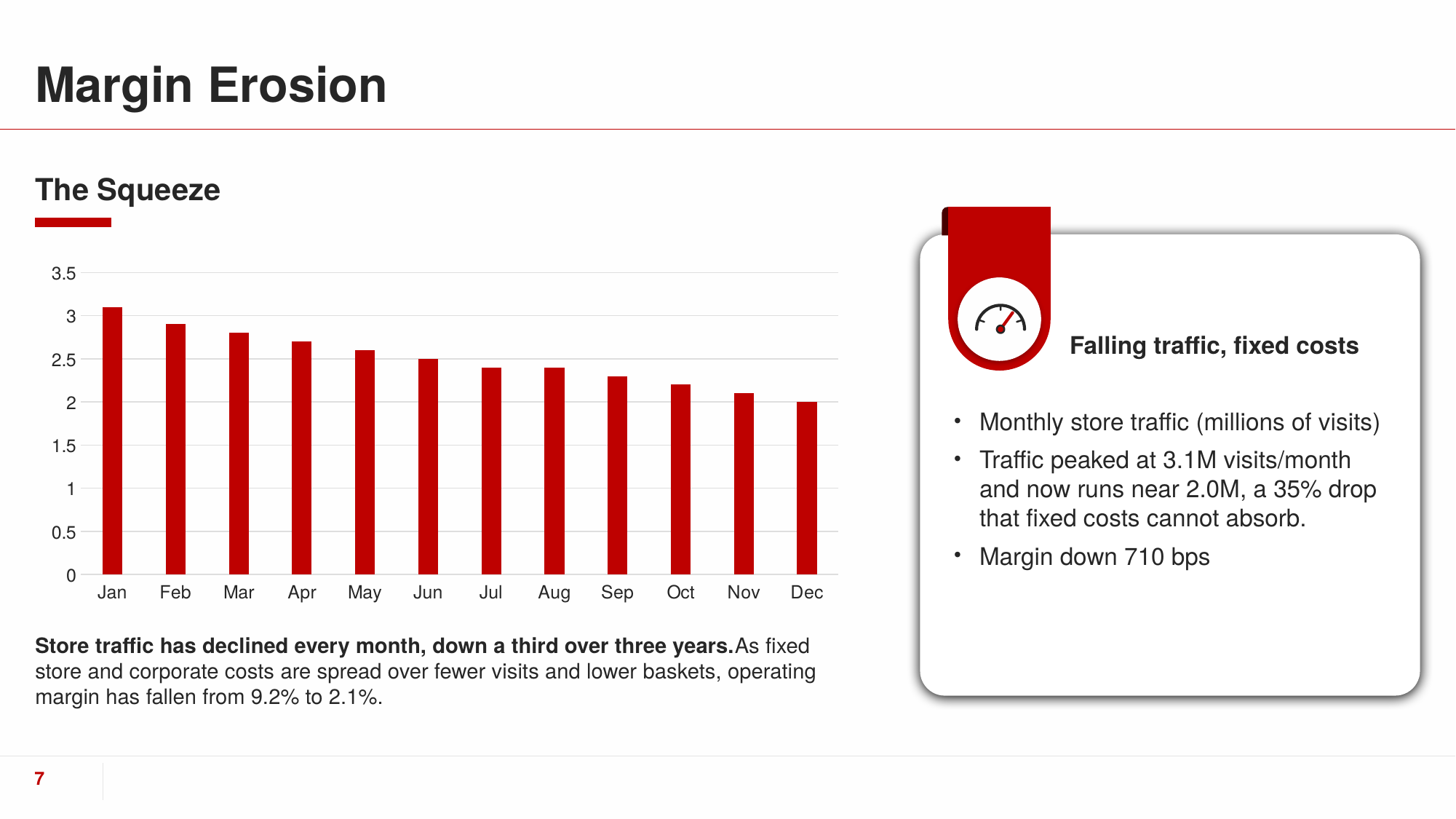

# Margin Erosion
The Squeeze

Falling traffic, fixed costs

Monthly store traffic (millions of visits)
Traffic peaked at 3.1M visits/month and now runs near 2.0M, a 35% drop that fixed costs cannot absorb.
Margin down 710 bps

### Chart

| Category | Visits (M) |
|---|---|
| Jan | 3.1 |
| Feb | 2.9 |
| Mar | 2.8 |
| Apr | 2.7 |
| May | 2.6 |
| Jun | 2.5 |
| Jul | 2.4 |
| Aug | 2.4 |
| Sep | 2.3 |
| Oct | 2.2 |
| Nov | 2.1 |
| Dec | 2.0 |
Store traffic has declined every month, down a third over three years.As fixed store and corporate costs are spread over fewer visits and lower baskets, operating margin has fallen from 9.2% to 2.1%.
7